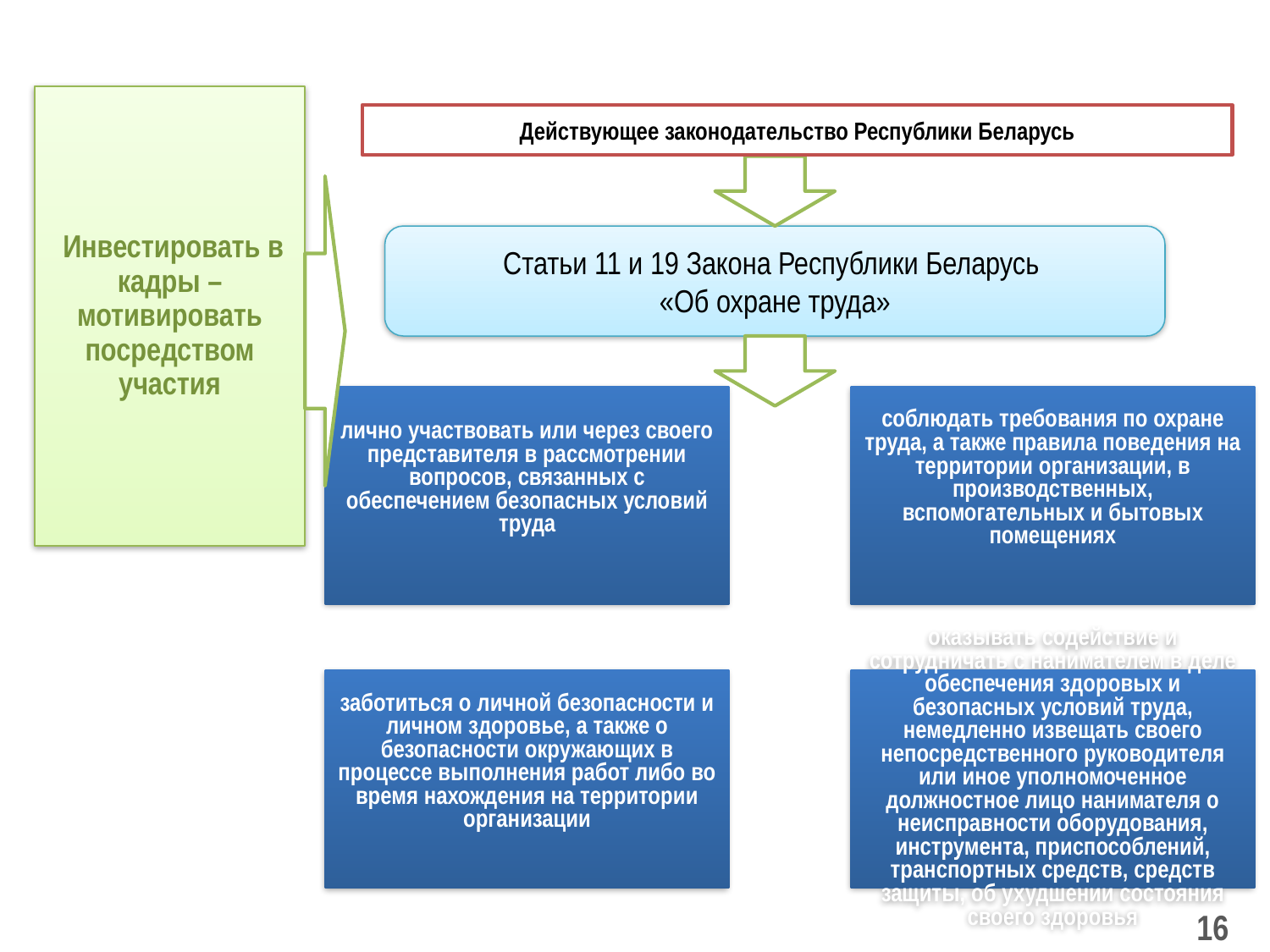

Инвестировать в кадры – мотивировать посредством участия

Действующее законодательство Республики Беларусь

Статьи 11 и 19 Закона Республики Беларусь
«Об охране труда»

лично участвовать или через своего представителя в рассмотрении вопросов, связанных с обеспечением безопасных условий труда
соблюдать требования по охране труда, а также правила поведения на территории организации, в производственных, вспомогательных и бытовых помещениях
заботиться о личной безопасности и личном здоровье, а также о безопасности окружающих в процессе выполнения работ либо во время нахождения на территории организации
оказывать содействие и сотрудничать с нанимателем в деле обеспечения здоровых и безопасных условий труда, немедленно извещать своего непосредственного руководителя или иное уполномоченное должностное лицо нанимателя о неисправности оборудования, инструмента, приспособлений, транспортных средств, средств защиты, об ухудшении состояния своего здоровья
16